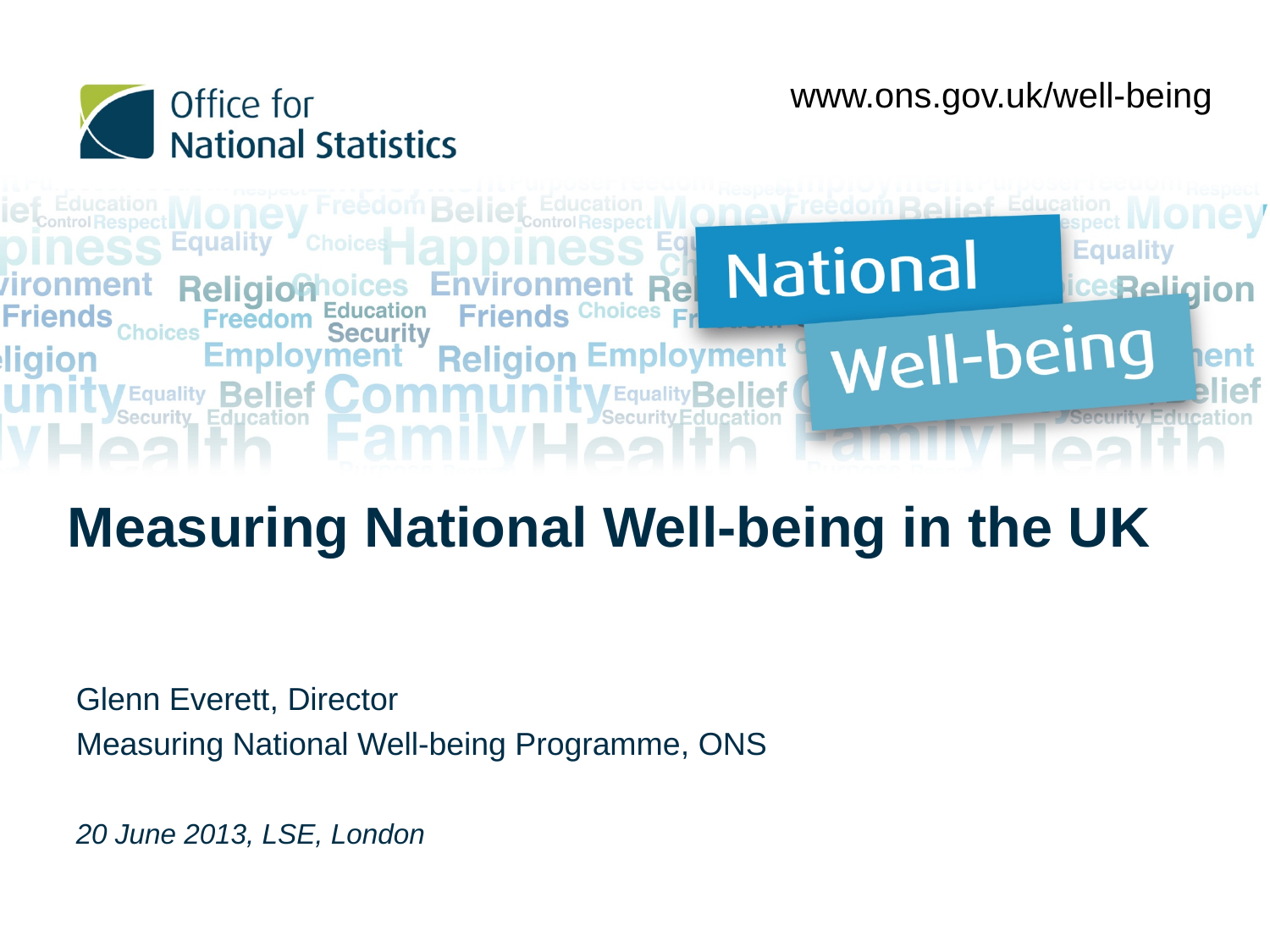

www.ons.gov.uk/well-being
Measuring National Well-being in the UK

Glenn Everett, Director
Measuring National Well-being Programme, ONS

20 June 2013, LSE, London